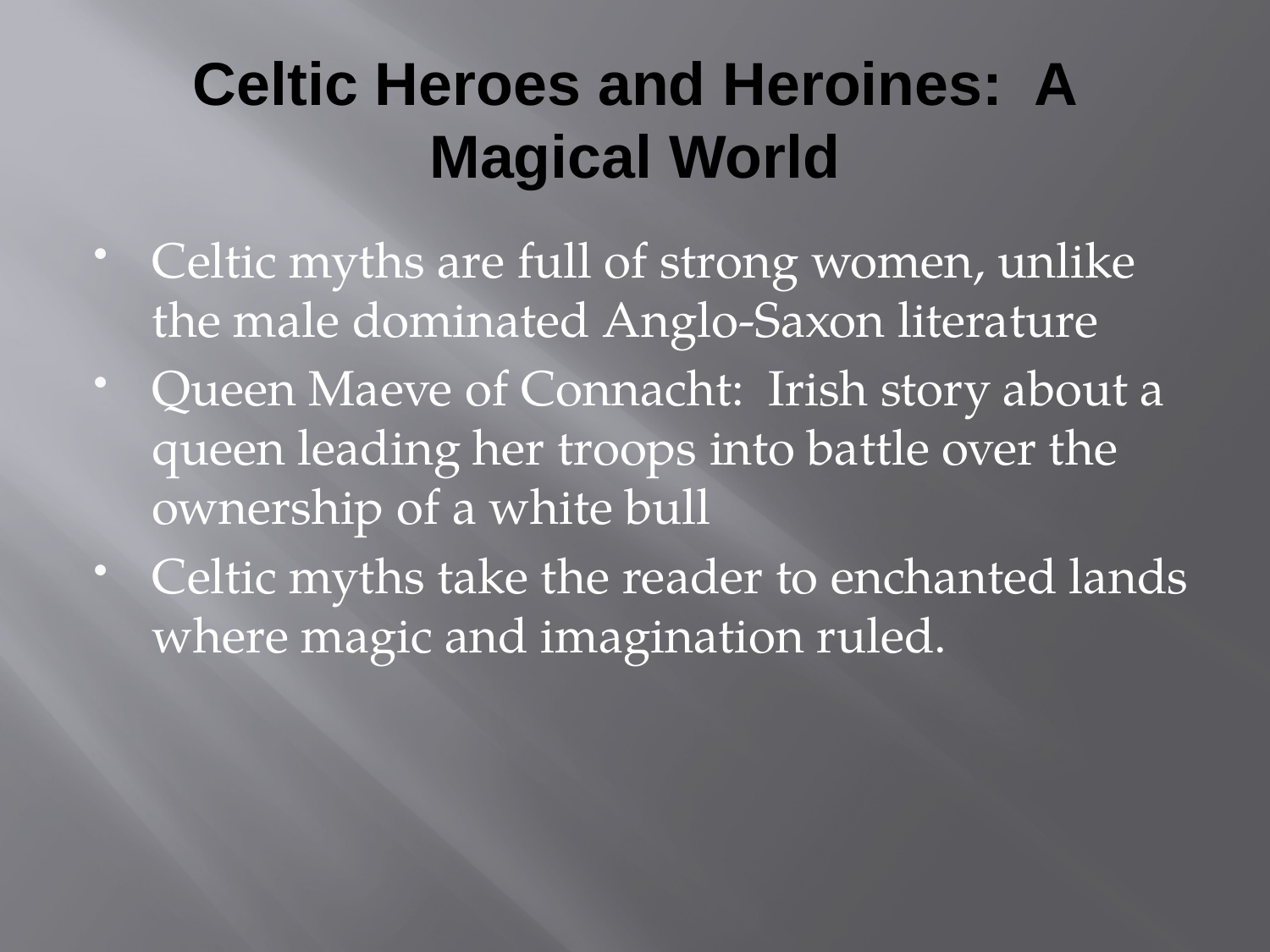

# Celtic Heroes and Heroines:  A Magical World
Celtic myths are full of strong women, unlike the male dominated Anglo-Saxon literature
Queen Maeve of Connacht:  Irish story about a queen leading her troops into battle over the ownership of a white bull
Celtic myths take the reader to enchanted lands where magic and imagination ruled.